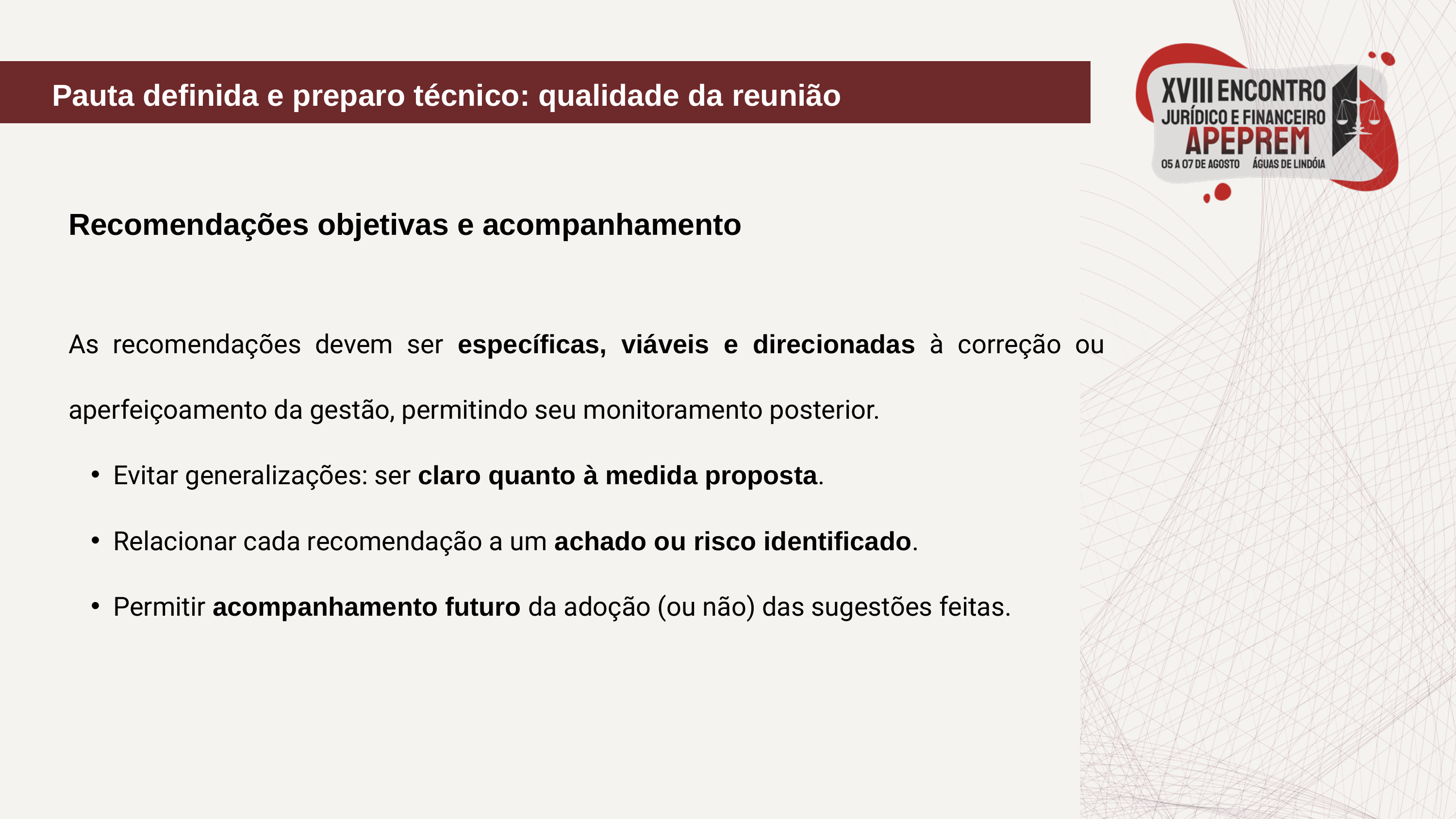

Pauta definida e preparo técnico: qualidade da reunião
Recomendações objetivas e acompanhamento
As recomendações devem ser específicas, viáveis e direcionadas à correção ou aperfeiçoamento da gestão, permitindo seu monitoramento posterior.
Evitar generalizações: ser claro quanto à medida proposta.
Relacionar cada recomendação a um achado ou risco identificado.
Permitir acompanhamento futuro da adoção (ou não) das sugestões feitas.